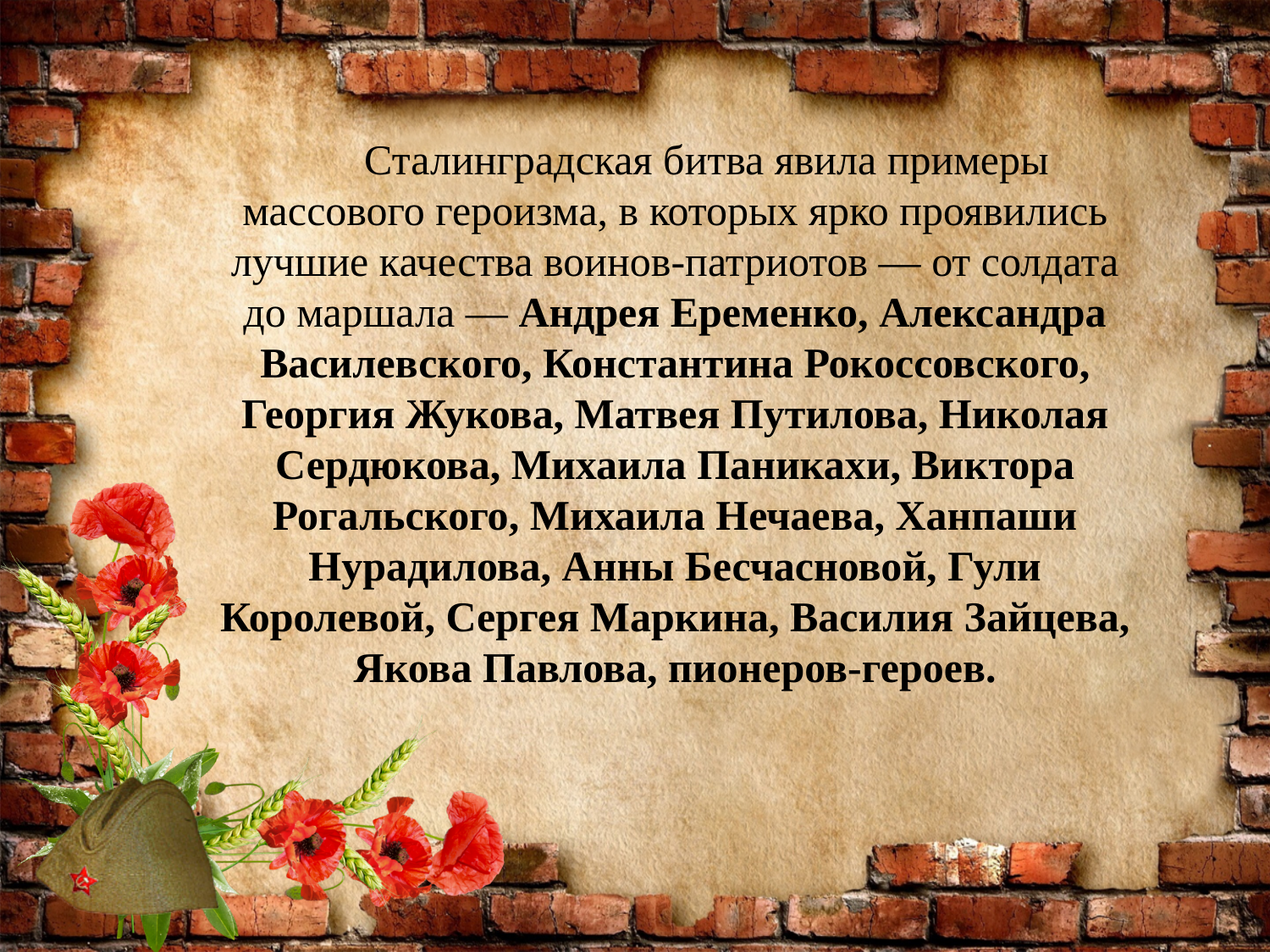

Сталинградская битва явила примеры массового героизма, в которых ярко проявились лучшие качества воинов-патриотов — от солдата до маршала — Андрея Еременко, Александра Василевского, Константина Рокоссовского, Георгия Жукова, Матвея Путилова, Николая Сердюкова, Михаила Паникахи, Виктора Рогальского, Михаила Нечаева, Ханпаши Нурадилова, Анны Бесчасновой, Гули Королевой, Сергея Маркина, Василия Зайцева, Якова Павлова, пионеров-героев.